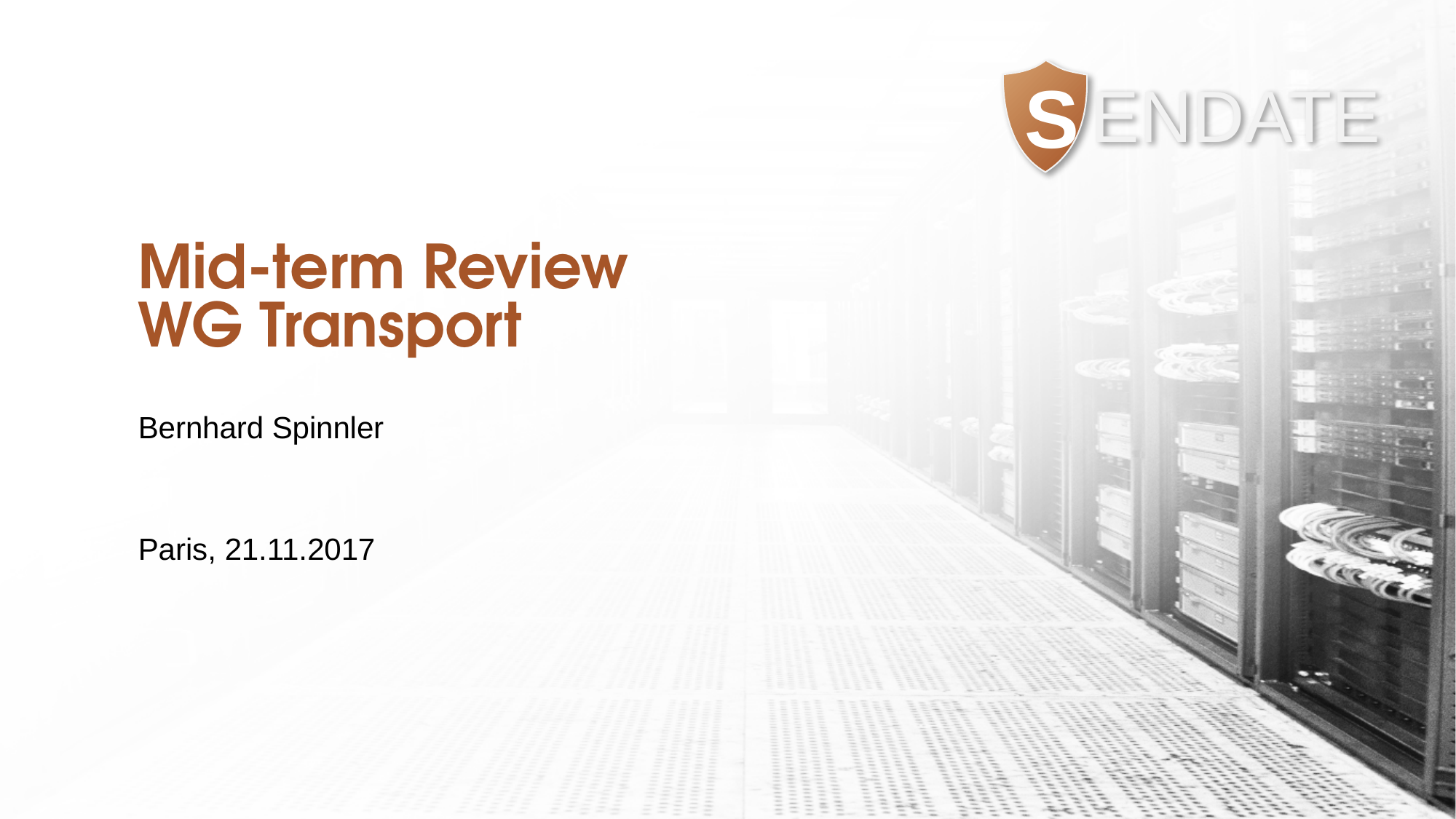

# Mid-term Review WG Transport
Bernhard Spinnler

Paris, 21.11.2017